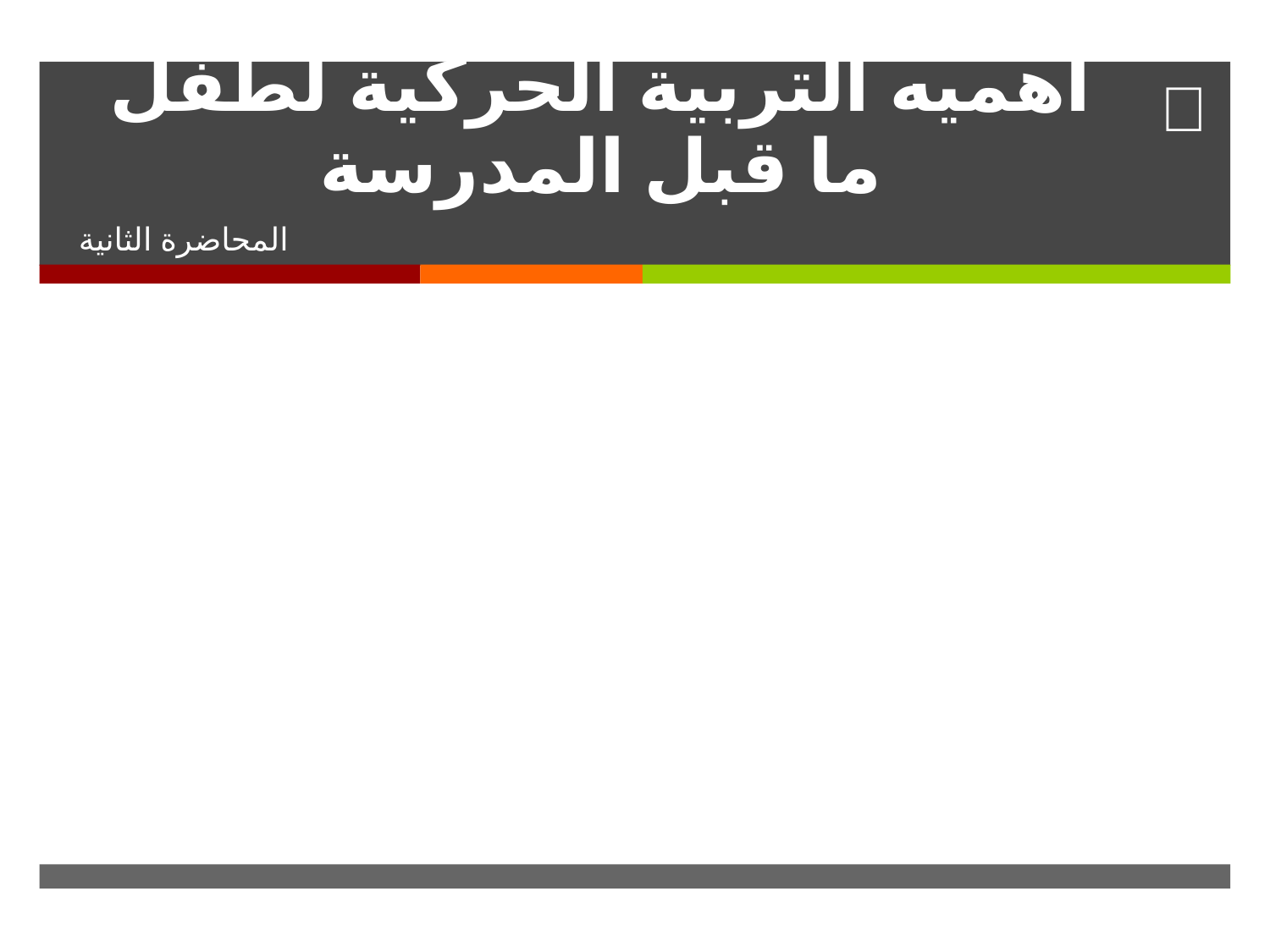

# أهميه التربية الحركية لطفل ما قبل المدرسة
المحاضرة الثانية